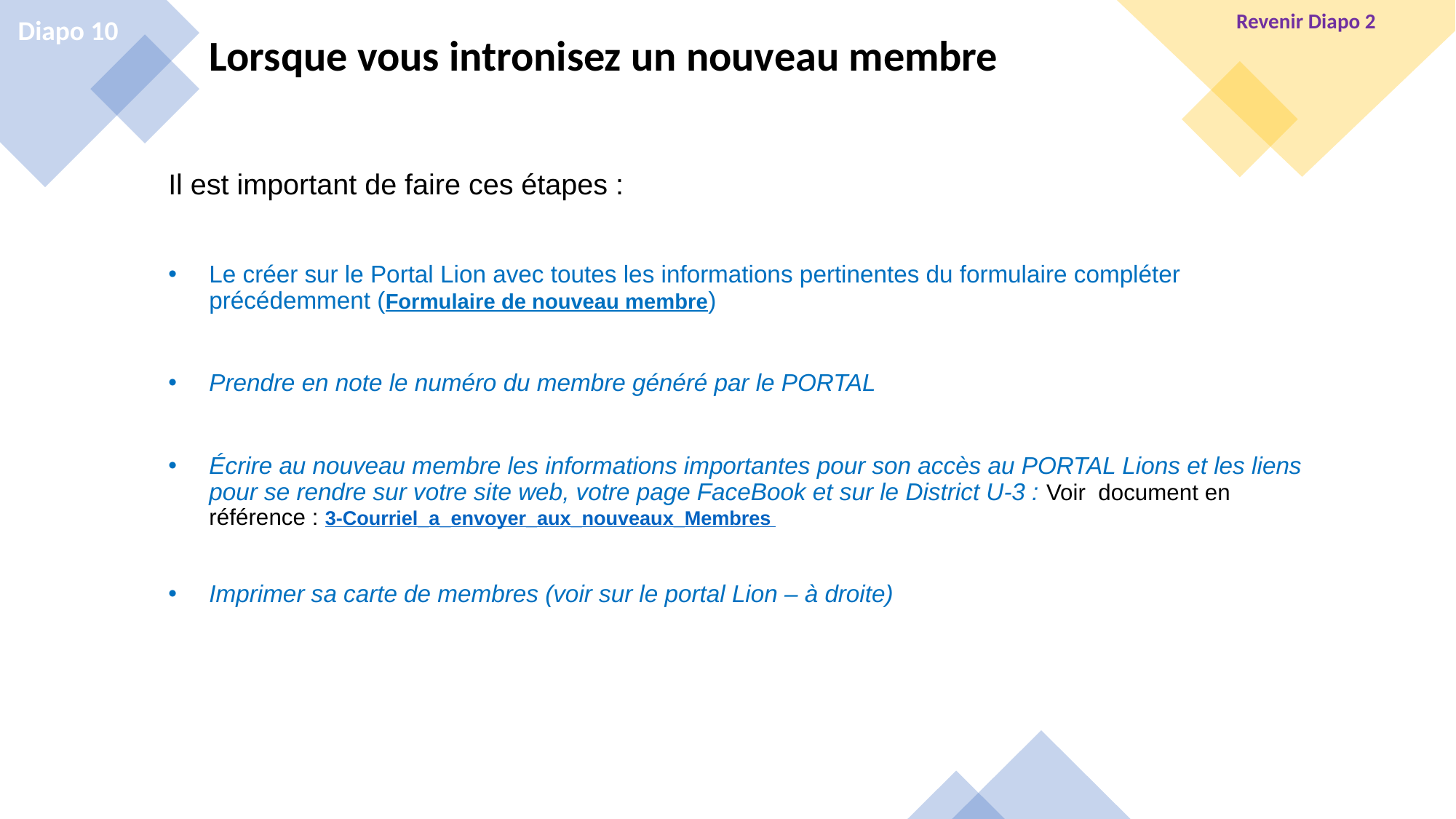

Revenir Diapo 2
Diapo 10
Lorsque vous intronisez un nouveau membre

Il est important de faire ces étapes :

Le créer sur le Portal Lion avec toutes les informations pertinentes du formulaire compléter précédemment (Formulaire de nouveau membre)

Prendre en note le numéro du membre généré par le PORTAL

Écrire au nouveau membre les informations importantes pour son accès au PORTAL Lions et les liens pour se rendre sur votre site web, votre page FaceBook et sur le District U-3 : Voir  document en référence : 3-Courriel_a_envoyer_aux_nouveaux_Membres

Imprimer sa carte de membres (voir sur le portal Lion – à droite)